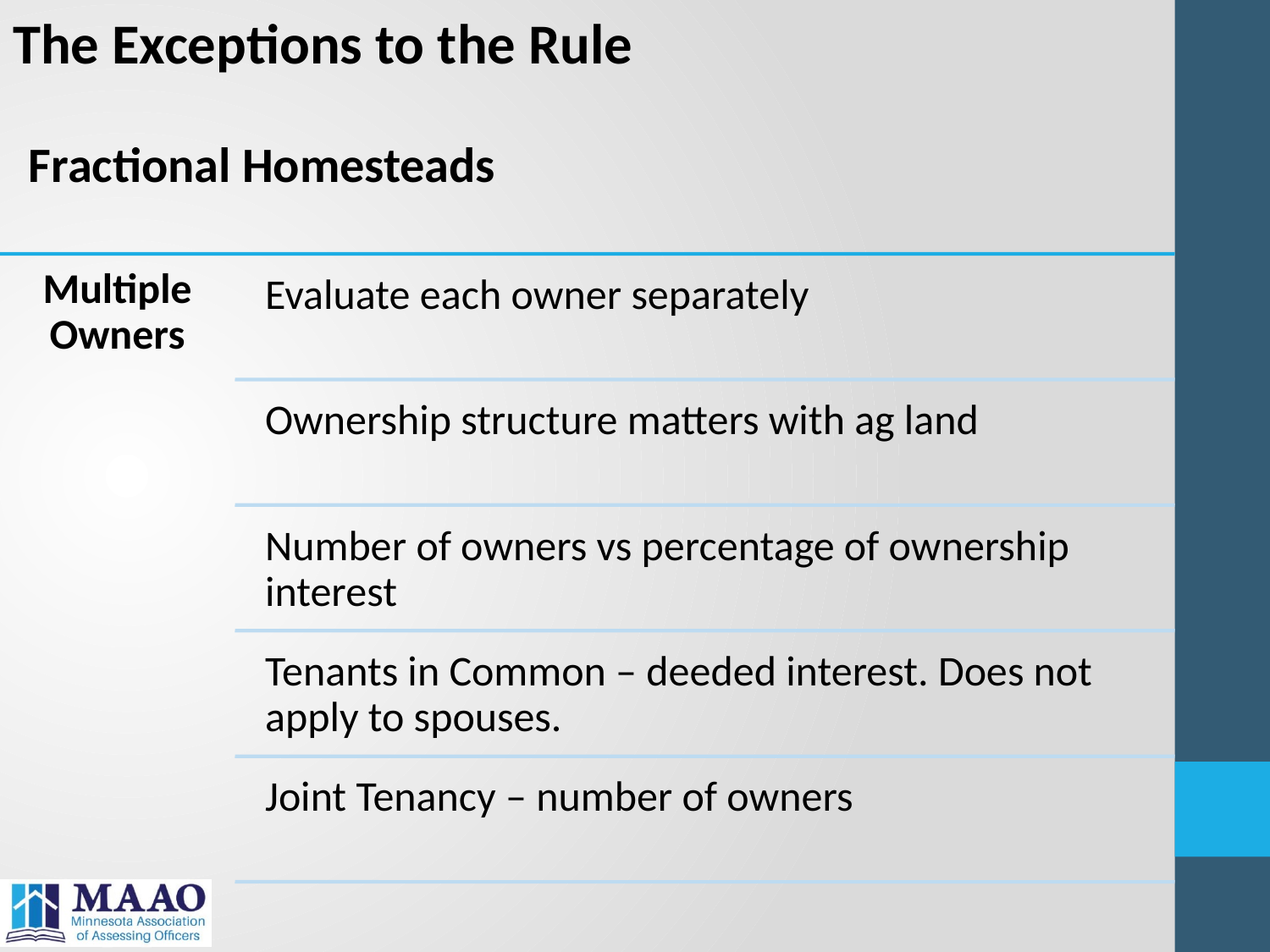

The Exceptions to the Rule
Fractional Homesteads

Multiple Owners
Evaluate each owner separately
Ownership structure matters with ag land
Number of owners vs percentage of ownership interest
Tenants in Common – deeded interest. Does not apply to spouses.
Joint Tenancy – number of owners